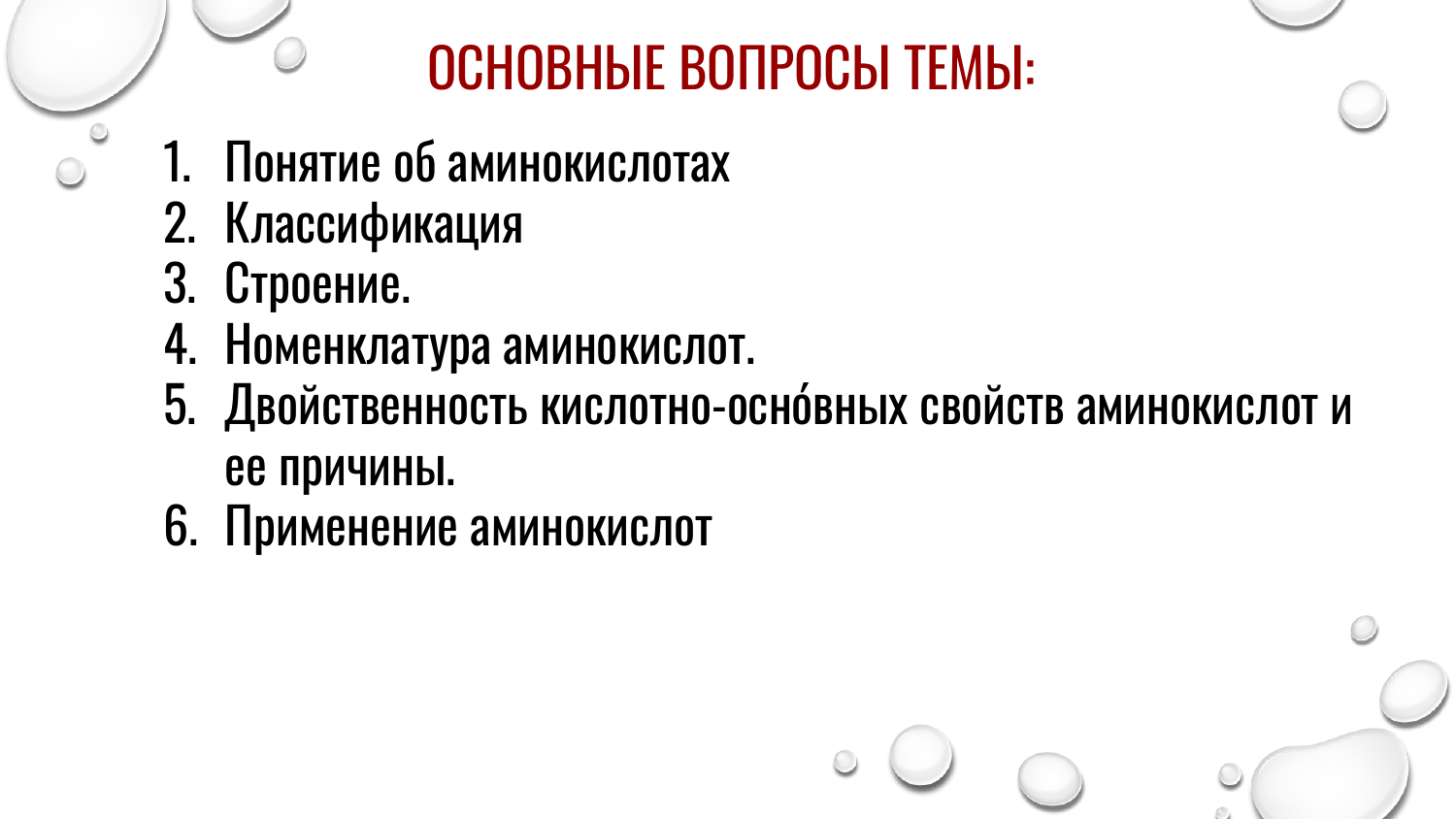

# ОСНОВНЫЕ ВОПРОСЫ ТЕМЫ:

Понятие об аминокислотах
Классификация
Строение.
Номенклатура аминокислот.
Двойственность кислотно-оснóвных свойств аминокислот и ее причины.
Применение аминокислот